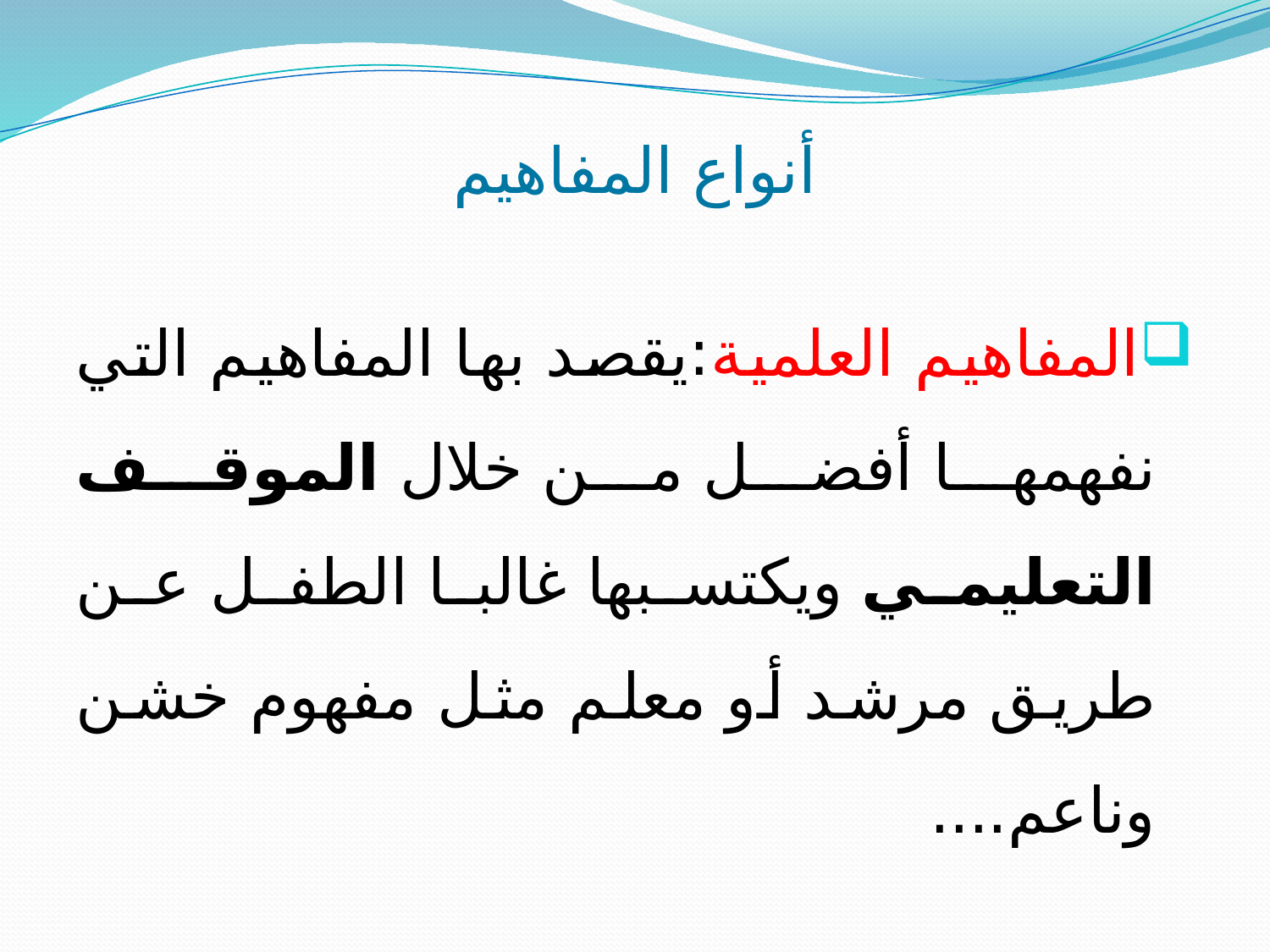

# أنواع المفاهيم
المفاهيم العلمية:يقصد بها المفاهيم التي نفهمها أفضل من خلال الموقف التعليمي ويكتسبها غالبا الطفل عن طريق مرشد أو معلم مثل مفهوم خشن وناعم....